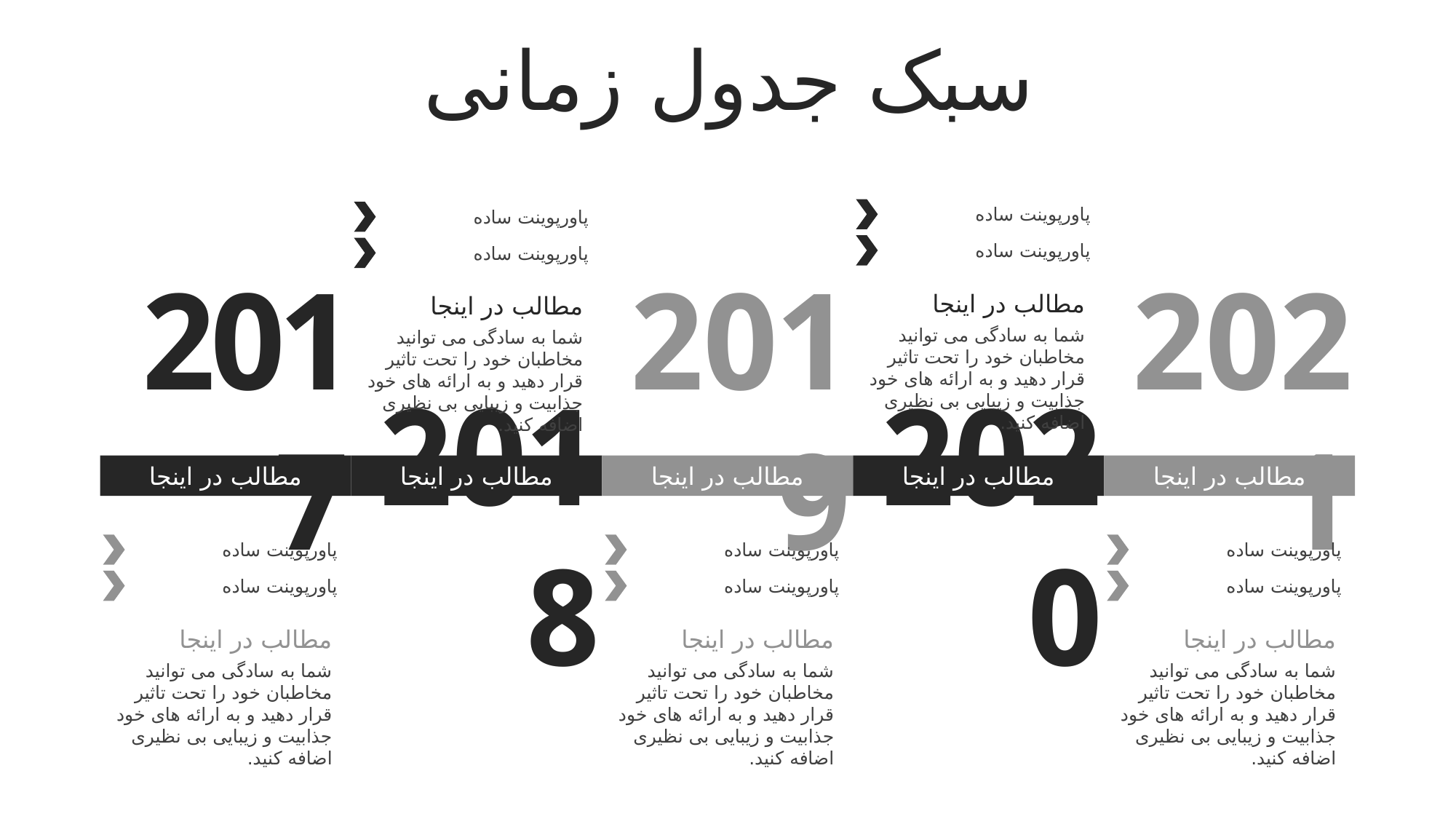

سبک جدول زمانی
پاورپوینت ساده

پاورپوینت ساده

مطالب در اینجا
شما به سادگی می توانید مخاطبان خود را تحت تاثیر قرار دهید و به ارائه های خود جذابیت و زیبایی بی نظیری اضافه کنید.
پاورپوینت ساده

پاورپوینت ساده

مطالب در اینجا
شما به سادگی می توانید مخاطبان خود را تحت تاثیر قرار دهید و به ارائه های خود جذابیت و زیبایی بی نظیری اضافه کنید.
2017
2019
2021
2018
2020
مطالب در اینجا
مطالب در اینجا
مطالب در اینجا
مطالب در اینجا
مطالب در اینجا
پاورپوینت ساده

پاورپوینت ساده

مطالب در اینجا
شما به سادگی می توانید مخاطبان خود را تحت تاثیر قرار دهید و به ارائه های خود جذابیت و زیبایی بی نظیری اضافه کنید.
پاورپوینت ساده

پاورپوینت ساده

مطالب در اینجا
شما به سادگی می توانید مخاطبان خود را تحت تاثیر قرار دهید و به ارائه های خود جذابیت و زیبایی بی نظیری اضافه کنید.
پاورپوینت ساده

پاورپوینت ساده

مطالب در اینجا
شما به سادگی می توانید مخاطبان خود را تحت تاثیر قرار دهید و به ارائه های خود جذابیت و زیبایی بی نظیری اضافه کنید.